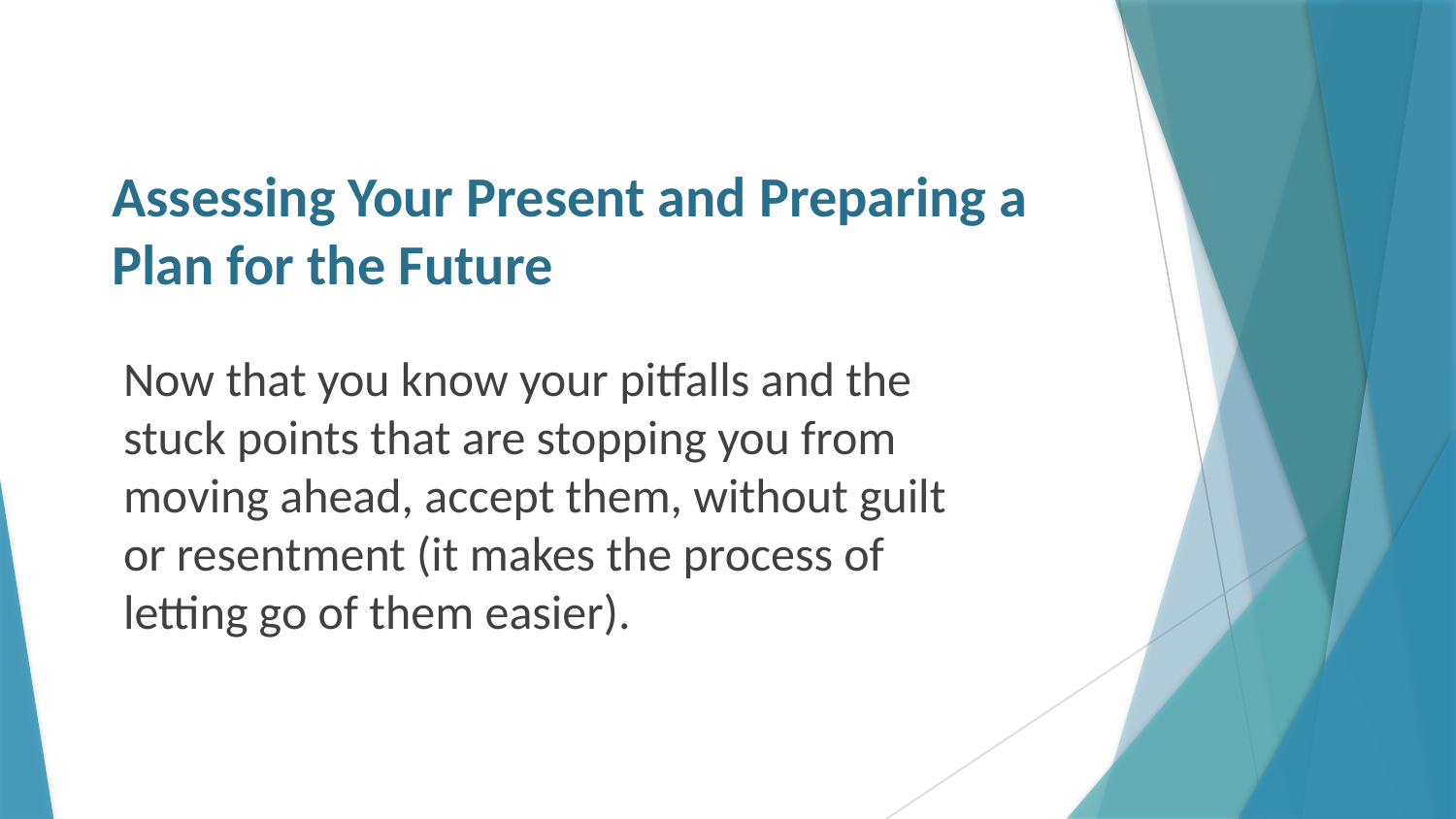

# Assessing Your Present and Preparing a Plan for the Future
Now that you know your pitfalls and the stuck points that are stopping you from moving ahead, accept them, without guilt or resentment (it makes the process of letting go of them easier).